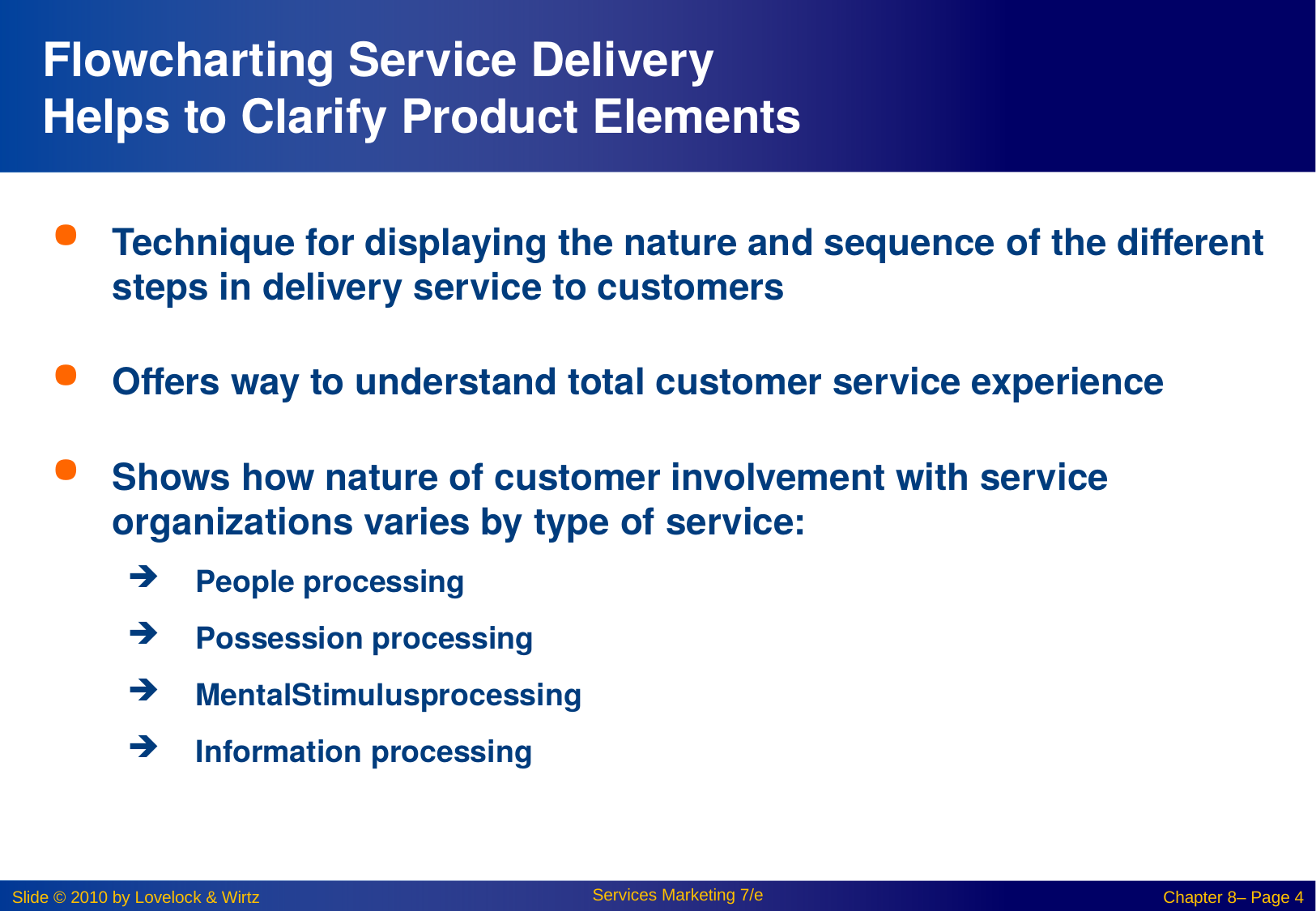

# Flowcharting Service Delivery Helps to Clarify Product Elements
Technique for displaying the nature and sequence of the different steps in delivery service to customers
Offers way to understand total customer service experience
Shows how nature of customer involvement with service organizations varies by type of service:
People processing
Possession processing
MentalStimulusprocessing
Information processing